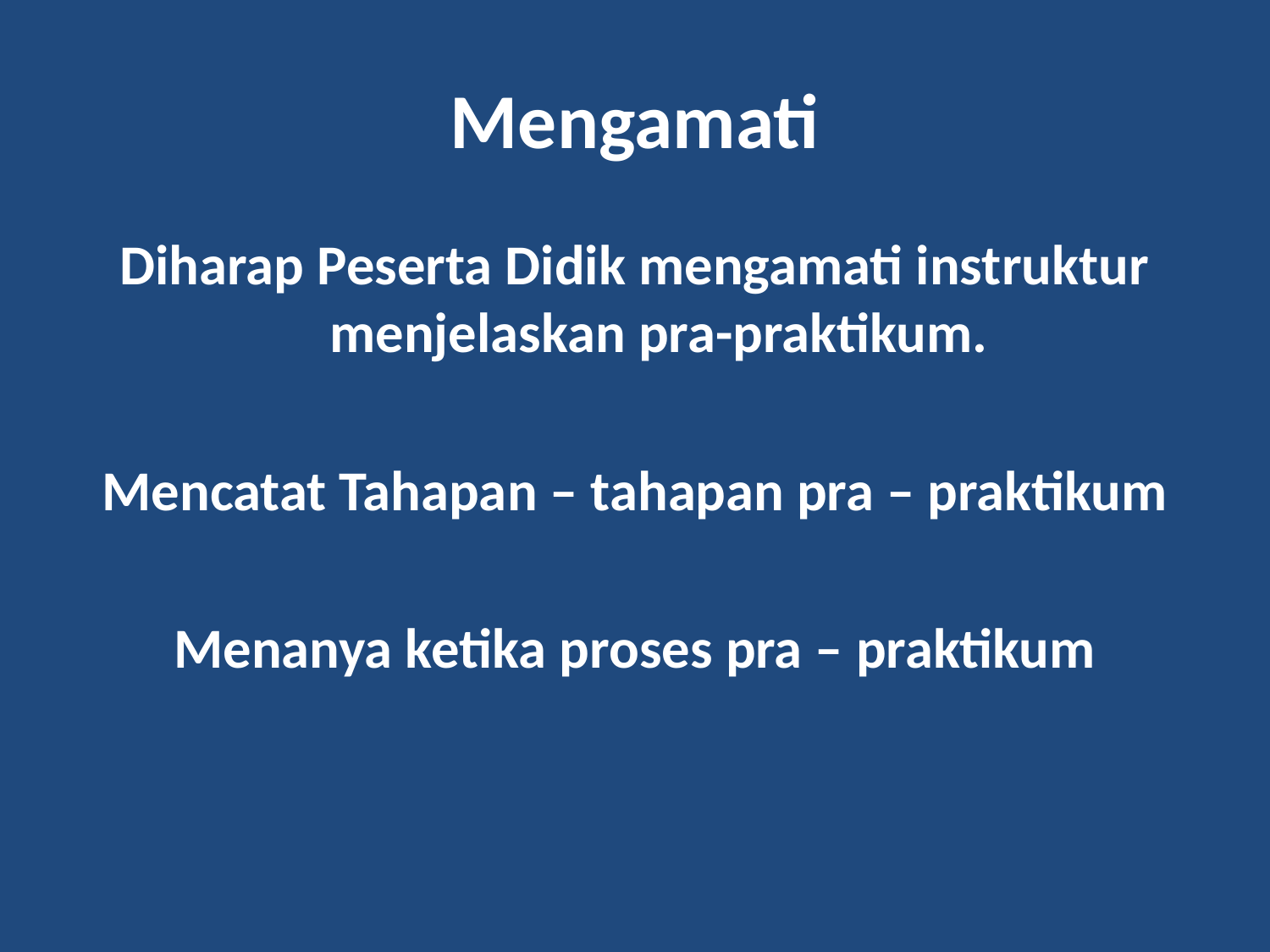

# Mengamati
Diharap Peserta Didik mengamati instruktur menjelaskan pra-praktikum.

Mencatat Tahapan – tahapan pra – praktikum

Menanya ketika proses pra – praktikum